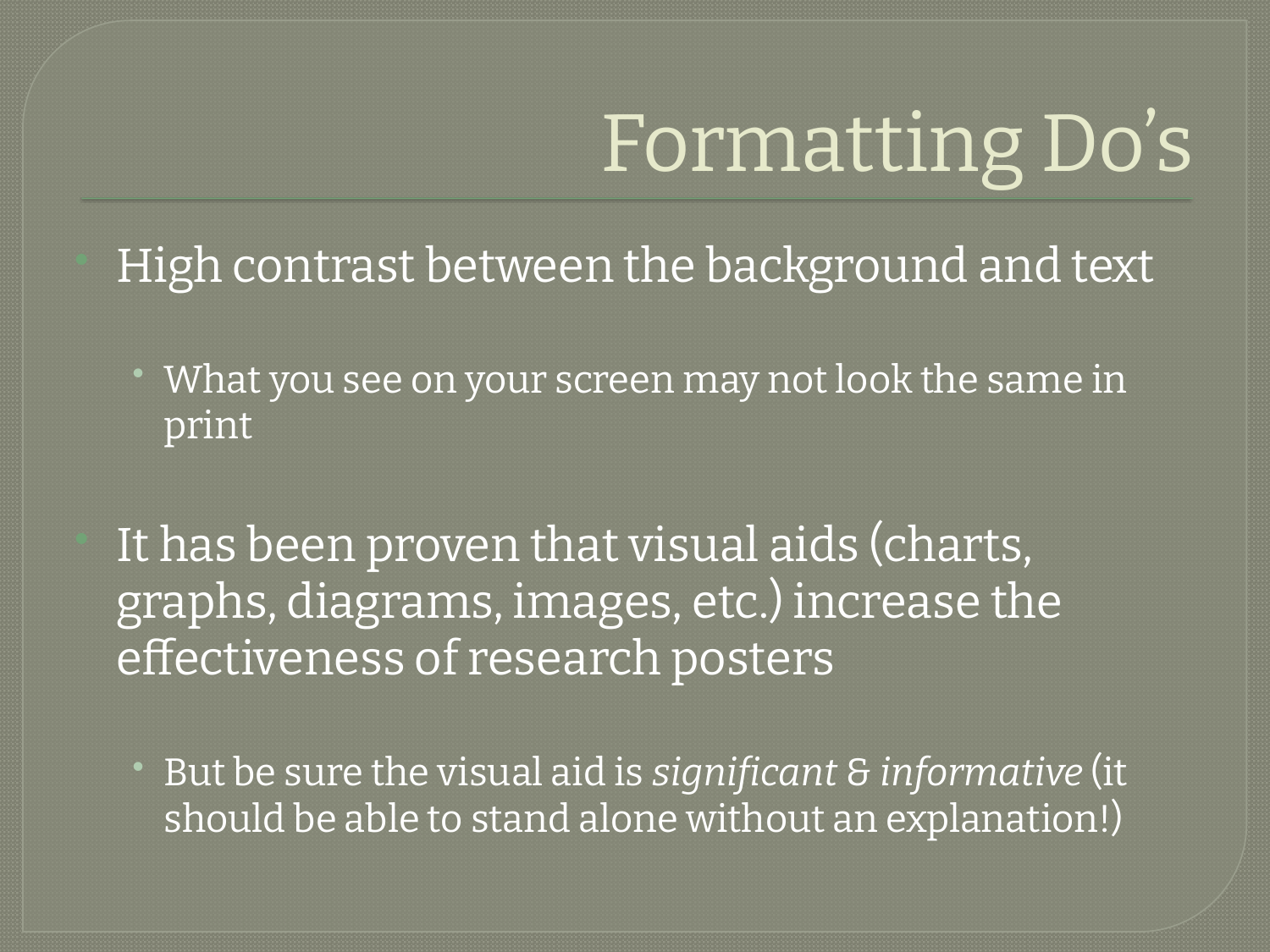

# Formatting Do’s
High contrast between the background and text

What you see on your screen may not look the same in print

It has been proven that visual aids (charts, graphs, diagrams, images, etc.) increase the effectiveness of research posters

But be sure the visual aid is significant & informative (it should be able to stand alone without an explanation!)